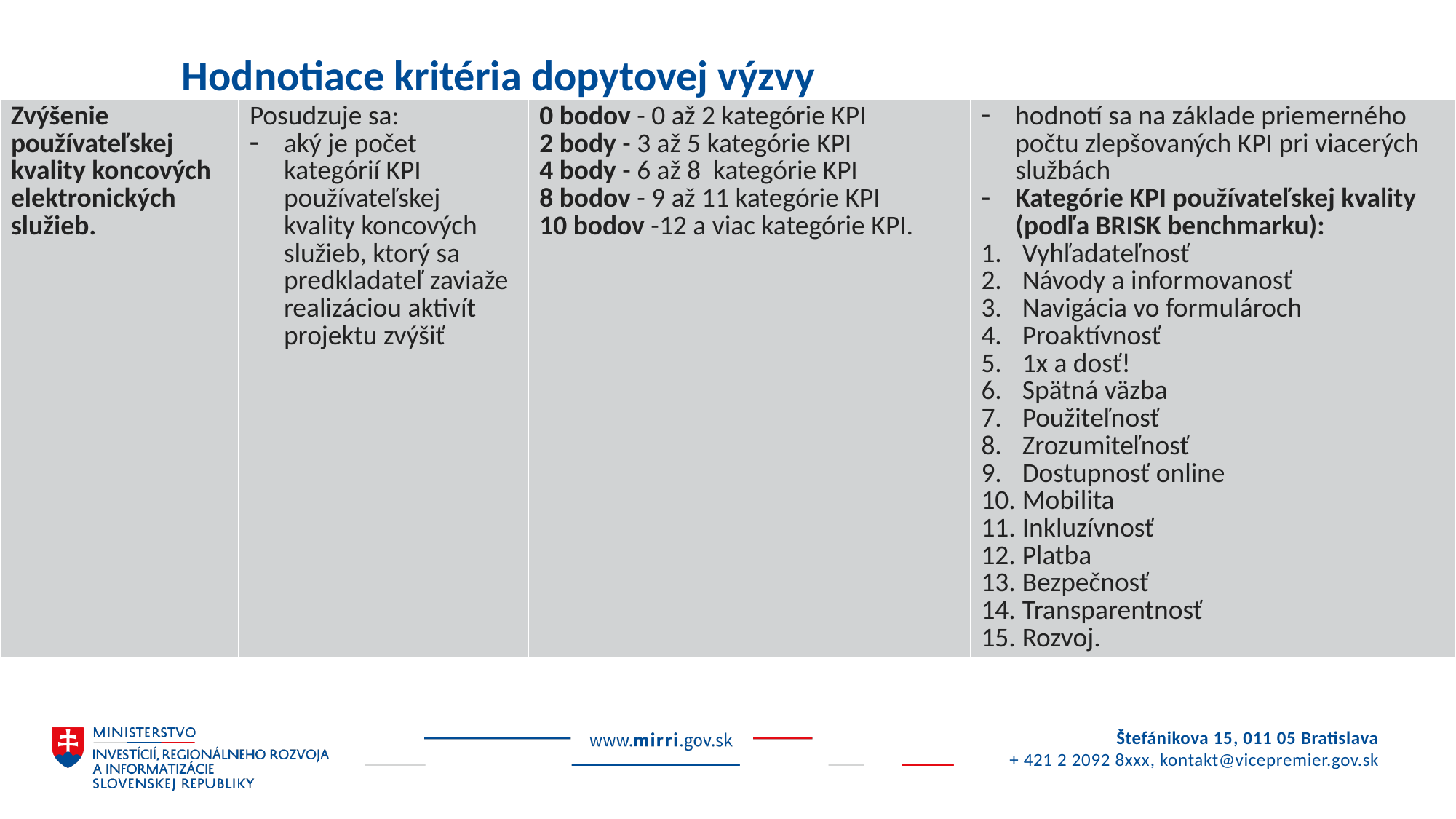

# Hodnotiace kritéria dopytovej výzvy
| Zvýšenie používateľskej kvality koncových elektronických služieb. | Posudzuje sa: aký je počet kategórií KPI používateľskej kvality koncových služieb, ktorý sa predkladateľ zaviaže realizáciou aktivít projektu zvýšiť | 0 bodov - 0 až 2 kategórie KPI 2 body - 3 až 5 kategórie KPI 4 body - 6 až 8 kategórie KPI 8 bodov - 9 až 11 kategórie KPI 10 bodov -12 a viac kategórie KPI. | hodnotí sa na základe priemerného počtu zlepšovaných KPI pri viacerých službách Kategórie KPI používateľskej kvality (podľa BRISK benchmarku): Vyhľadateľnosť Návody a informovanosť Navigácia vo formulároch Proaktívnosť 1x a dosť! Spätná väzba Použiteľnosť Zrozumiteľnosť Dostupnosť online Mobilita Inkluzívnosť Platba Bezpečnosť Transparentnosť Rozvoj. |
| --- | --- | --- | --- |

Početnosť podaní
- malé zlepšenia populárnych KS získajú viac bodov
Zvýšenie úrovne elektronizácie na úroveň 4 alebo 5
- end-to-end online komunikácia štátu so zákazníkom
Zvýšenie používateľskej kvality koncových elektronických služieb
- KPI BRISK benchmarku (nájdete na www.idsk.gov.sk)
Počet GUI, ktoré sa zosúladia s Jednotným dizajn manuálom elektronických služieb (ID-SK).
- Viac GUI per projekt, viac bodov
- Vizuálne aj architektonicky